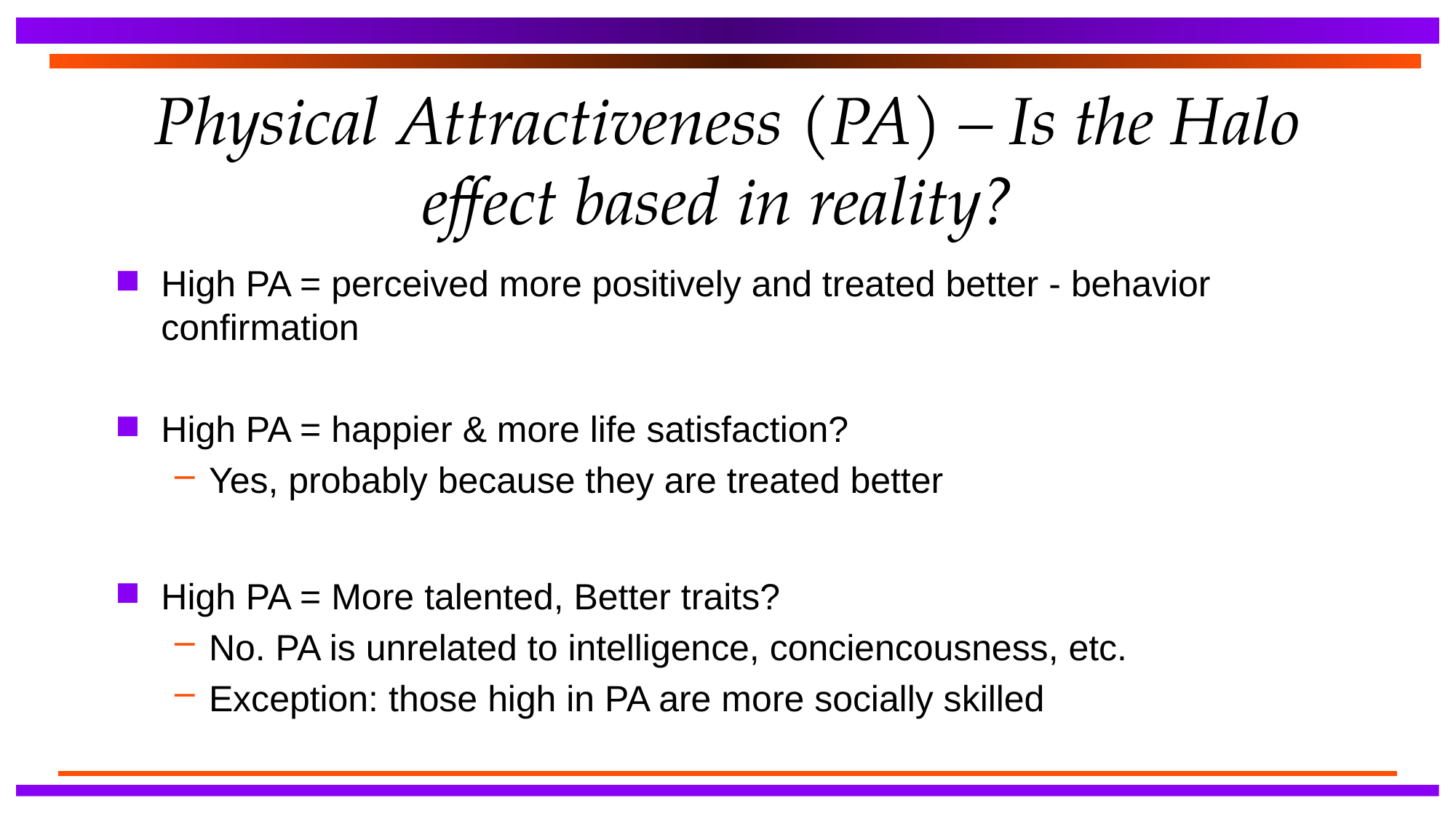

# Physical Attractiveness (PA) – Is the Halo effect based in reality?
High PA = perceived more positively and treated better - behavior confirmation

High PA = happier & more life satisfaction?
Yes, probably because they are treated better

High PA = More talented, Better traits?
No. PA is unrelated to intelligence, conciencousness, etc.
Exception: those high in PA are more socially skilled